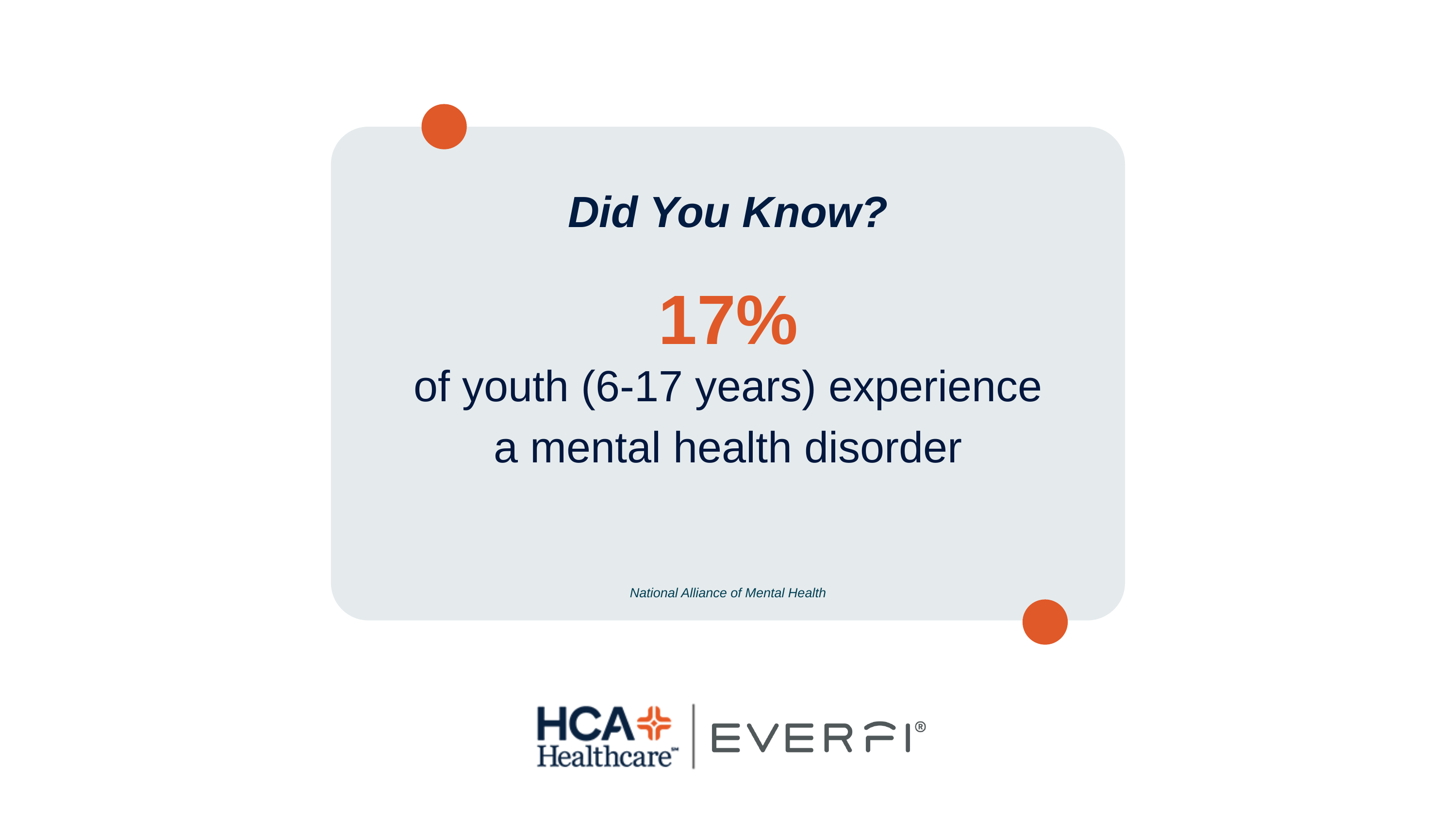

Did You Know?
17%
of youth (6-17 years) experience a mental health disorder
National Alliance of Mental Health